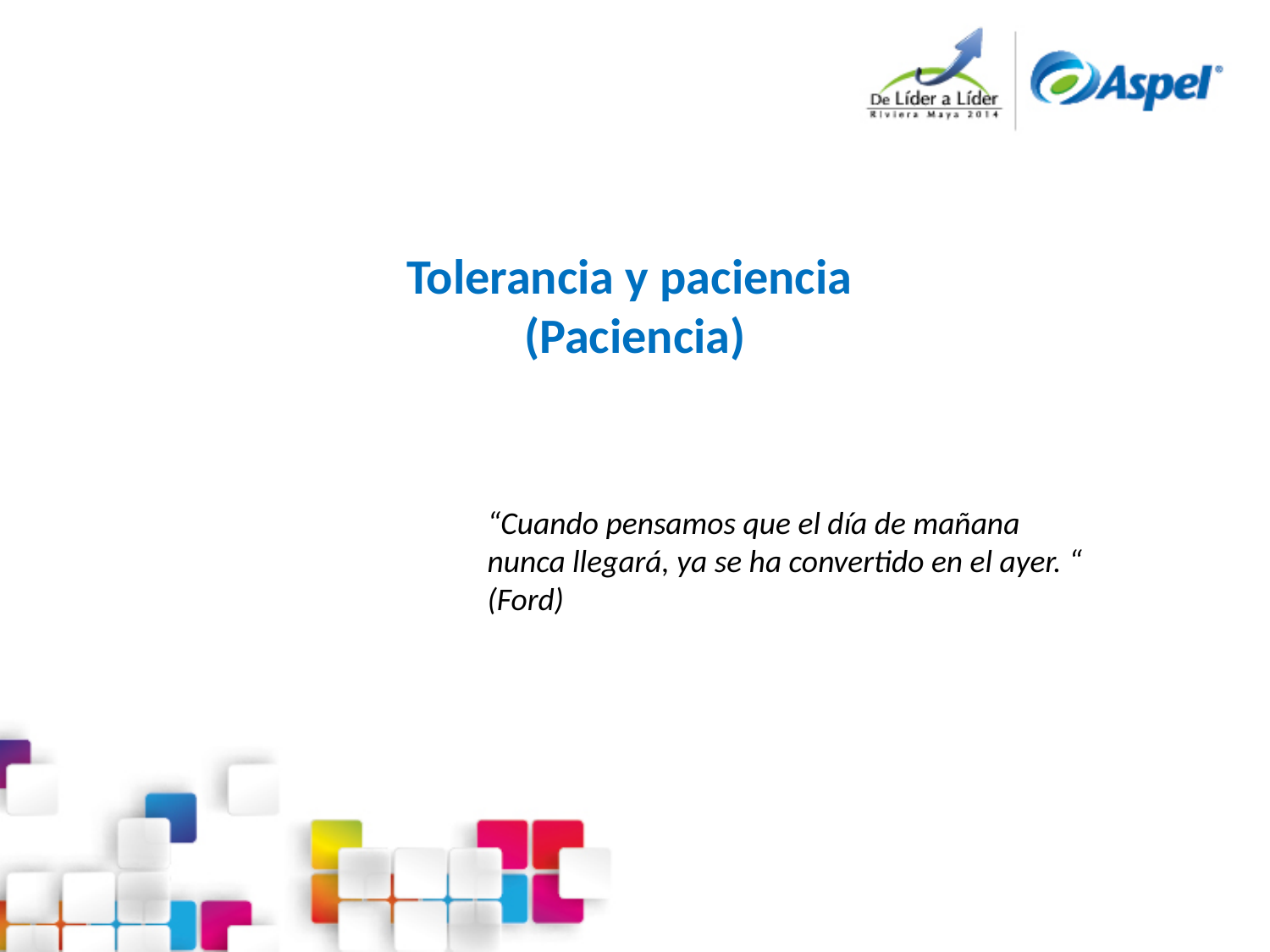

Tolerancia y paciencia
(Paciencia)

“Cuando pensamos que el día de mañana nunca llegará, ya se ha convertido en el ayer. “ (Ford)